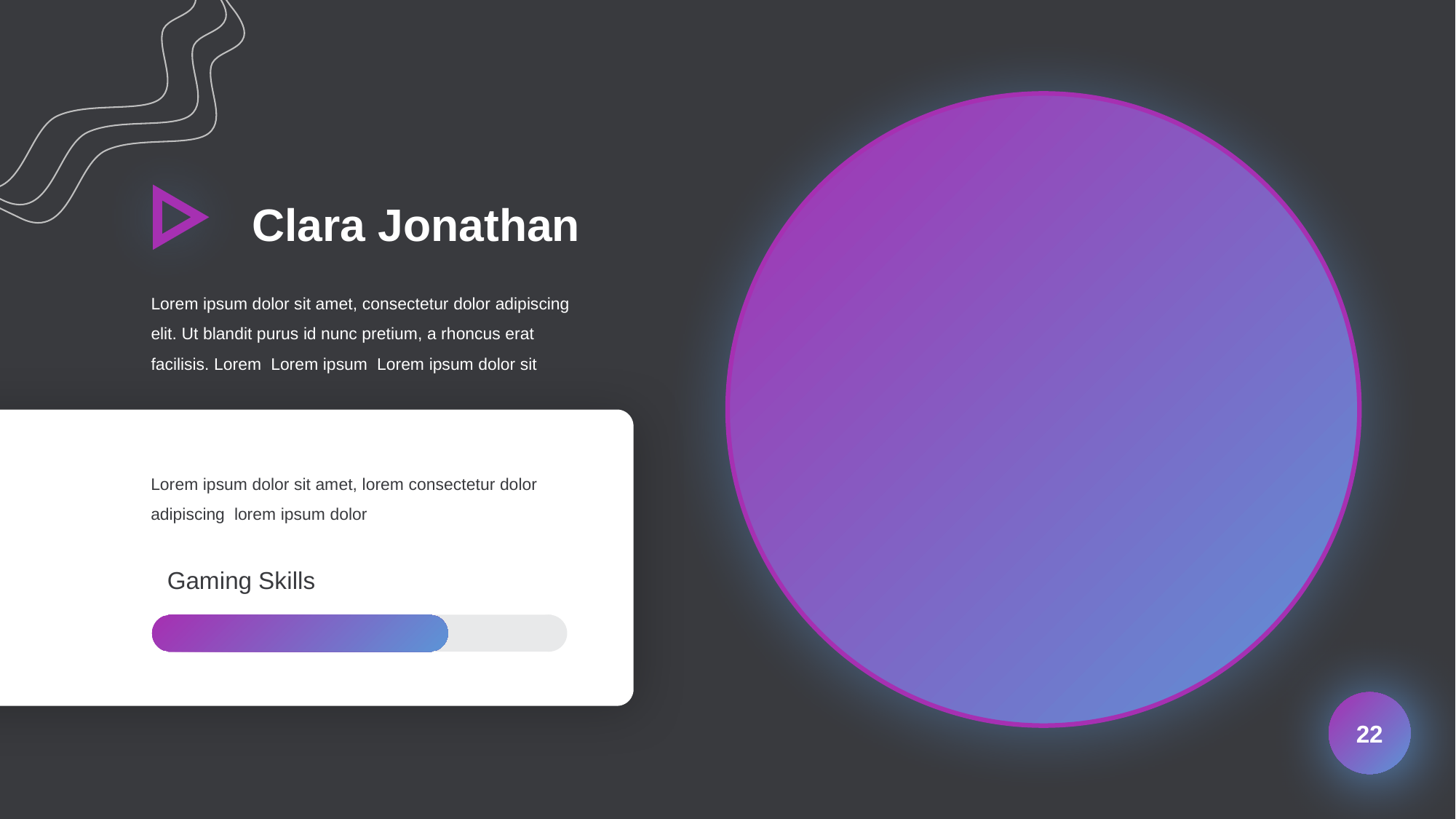

Clara Jonathan

Lorem ipsum dolor sit amet, consectetur dolor adipiscing elit. Ut blandit purus id nunc pretium, a rhoncus erat facilisis. Lorem  Lorem ipsum  Lorem ipsum dolor sit

Lorem ipsum dolor sit amet, lorem consectetur dolor adipiscing  lorem ipsum dolor
Gaming Skills